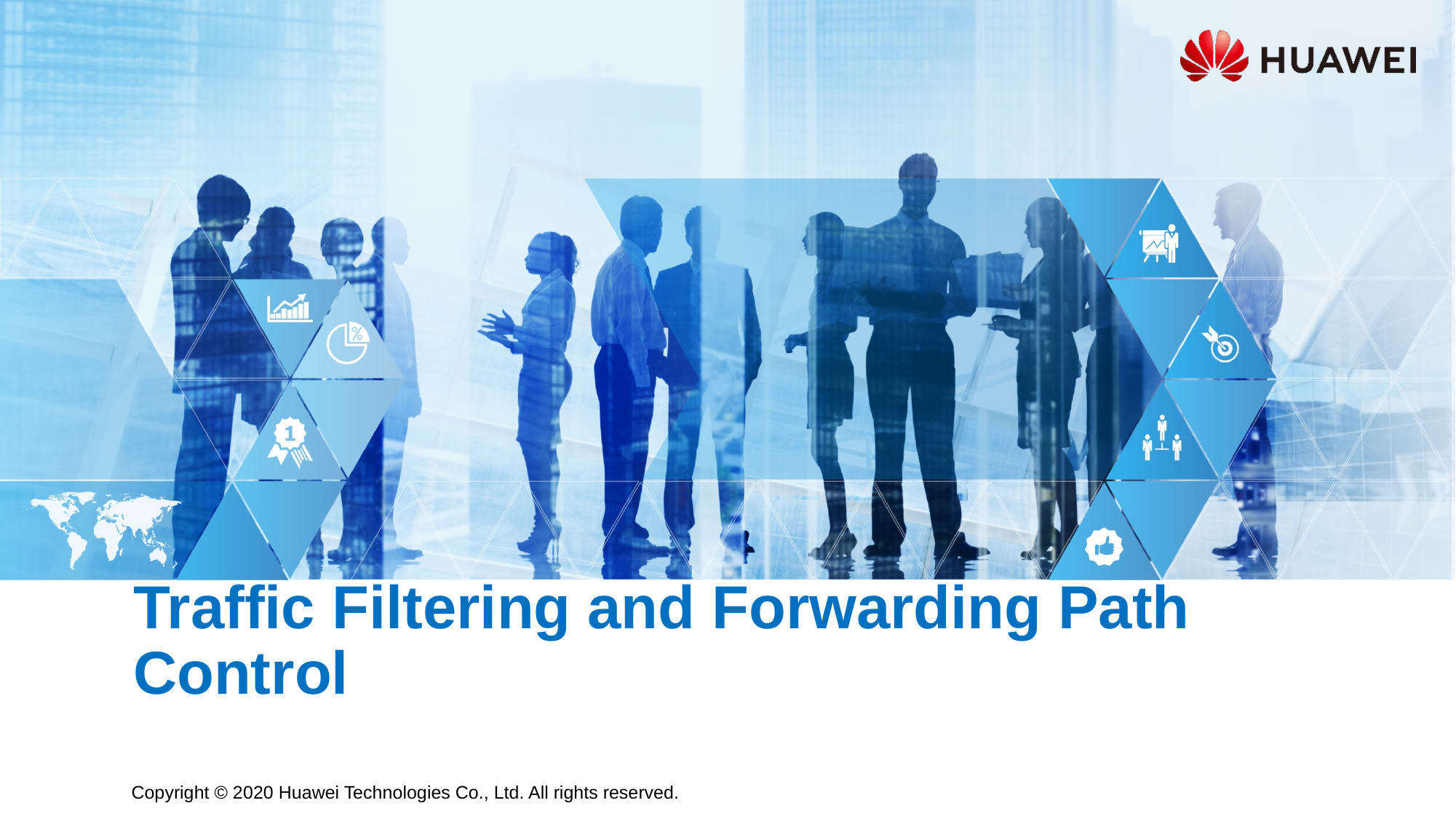

# Traffic Filtering and Forwarding Path Control